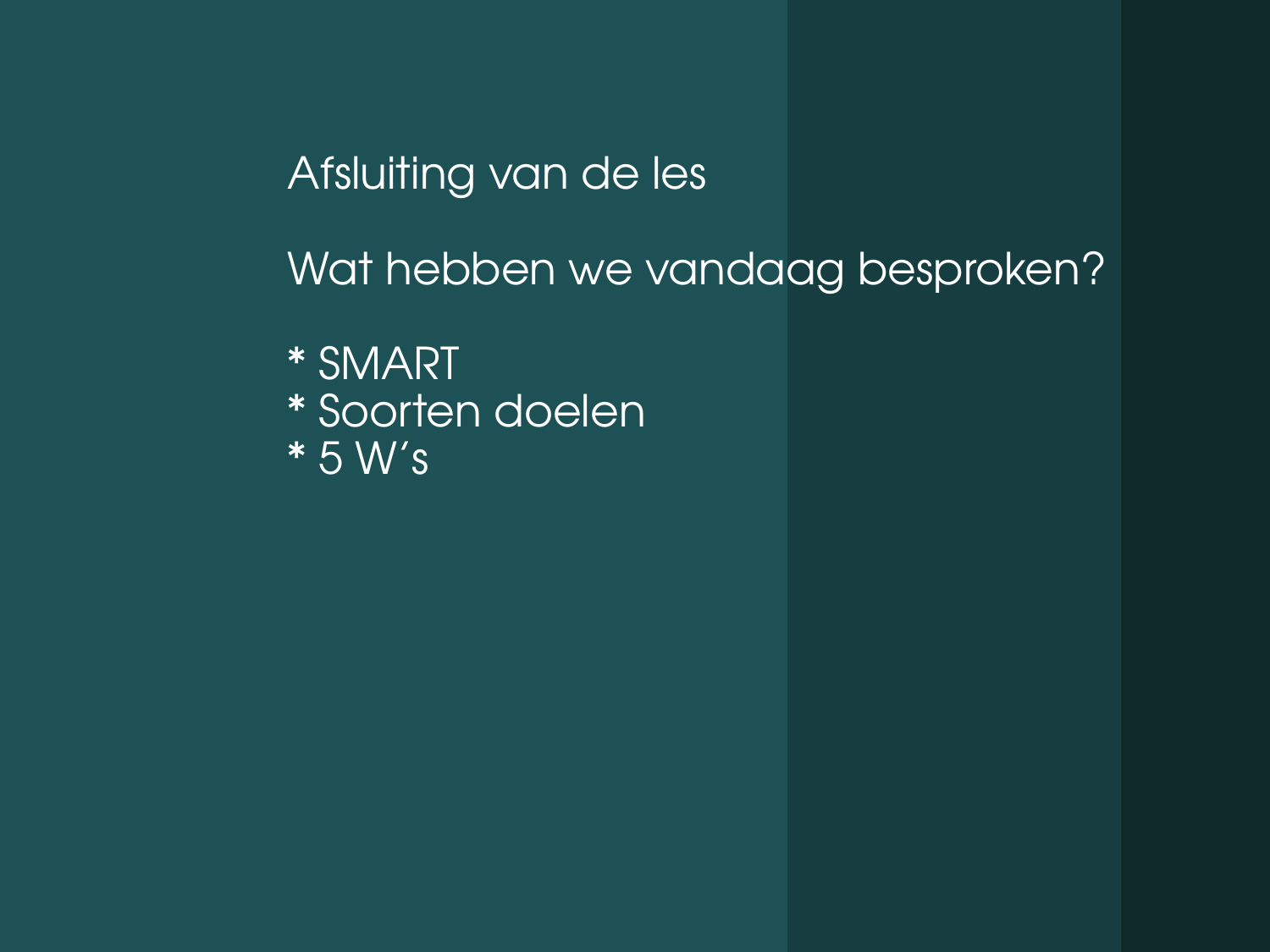

# Afsluiting van de les Wat hebben we vandaag besproken? * SMART * Soorten doelen * 5 W’s